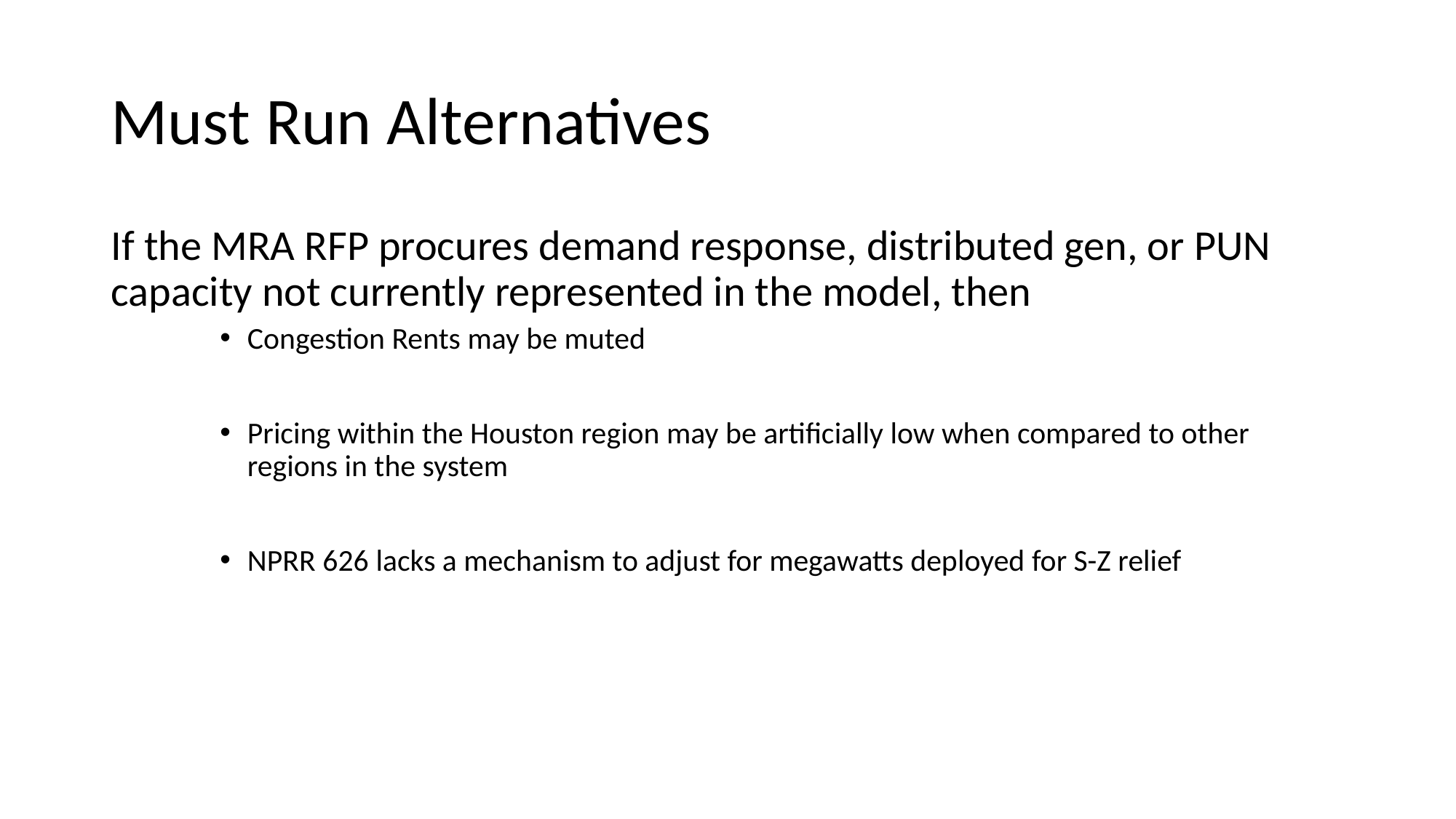

# Must Run Alternatives
If the MRA RFP procures demand response, distributed gen, or PUN capacity not currently represented in the model, then
Congestion Rents may be muted

Pricing within the Houston region may be artificially low when compared to other regions in the system

NPRR 626 lacks a mechanism to adjust for megawatts deployed for S-Z relief